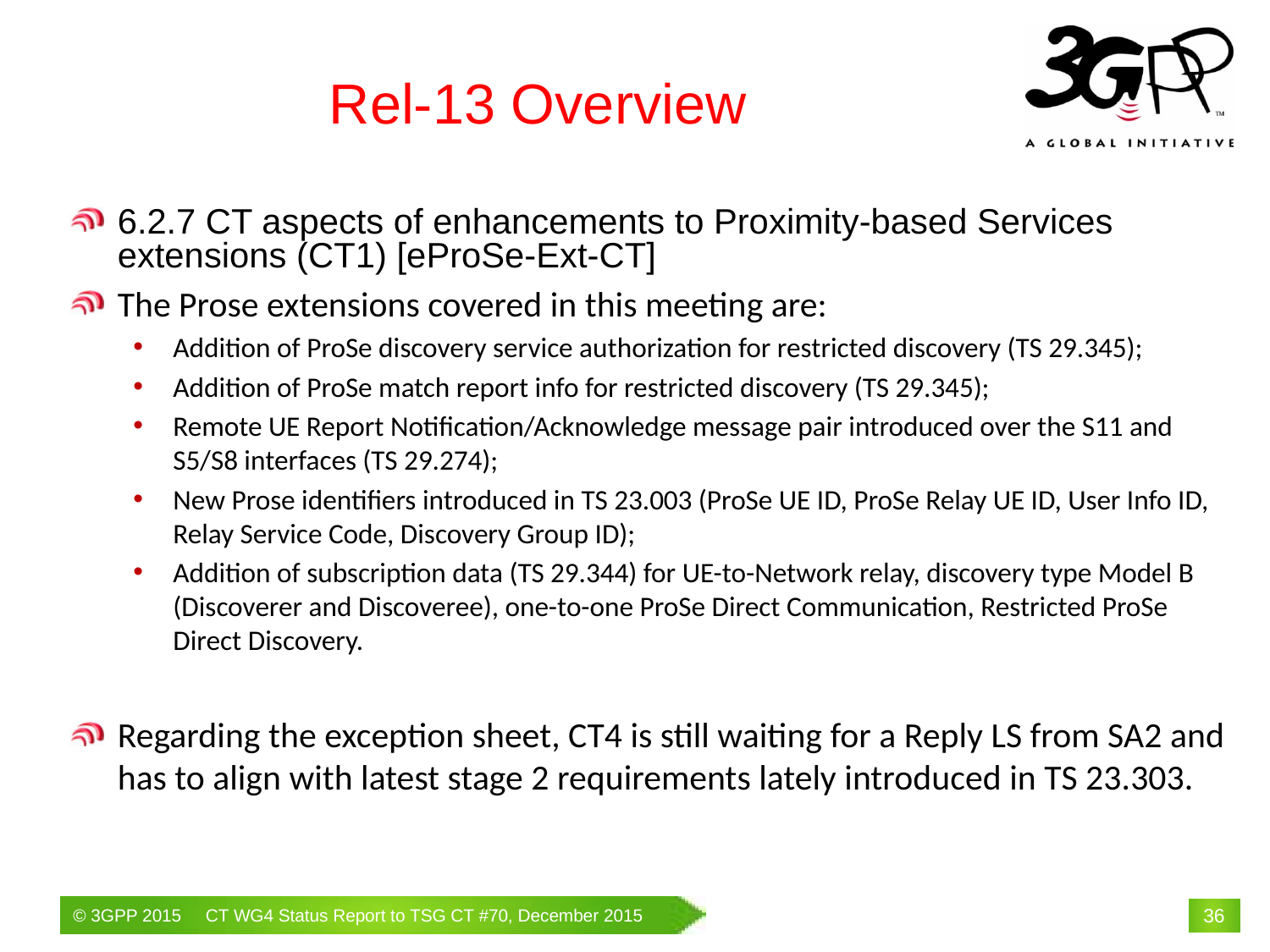

# Rel-13 Overview
6.2.7 CT aspects of enhancements to Proximity-based Services extensions (CT1) [eProSe-Ext-CT]
The Prose extensions covered in this meeting are:
Addition of ProSe discovery service authorization for restricted discovery (TS 29.345);
Addition of ProSe match report info for restricted discovery (TS 29.345);
Remote UE Report Notification/Acknowledge message pair introduced over the S11 and S5/S8 interfaces (TS 29.274);
New Prose identifiers introduced in TS 23.003 (ProSe UE ID, ProSe Relay UE ID, User Info ID, Relay Service Code, Discovery Group ID);
Addition of subscription data (TS 29.344) for UE-to-Network relay, discovery type Model B (Discoverer and Discoveree), one-to-one ProSe Direct Communication, Restricted ProSe Direct Discovery.

Regarding the exception sheet, CT4 is still waiting for a Reply LS from SA2 and has to align with latest stage 2 requirements lately introduced in TS 23.303.